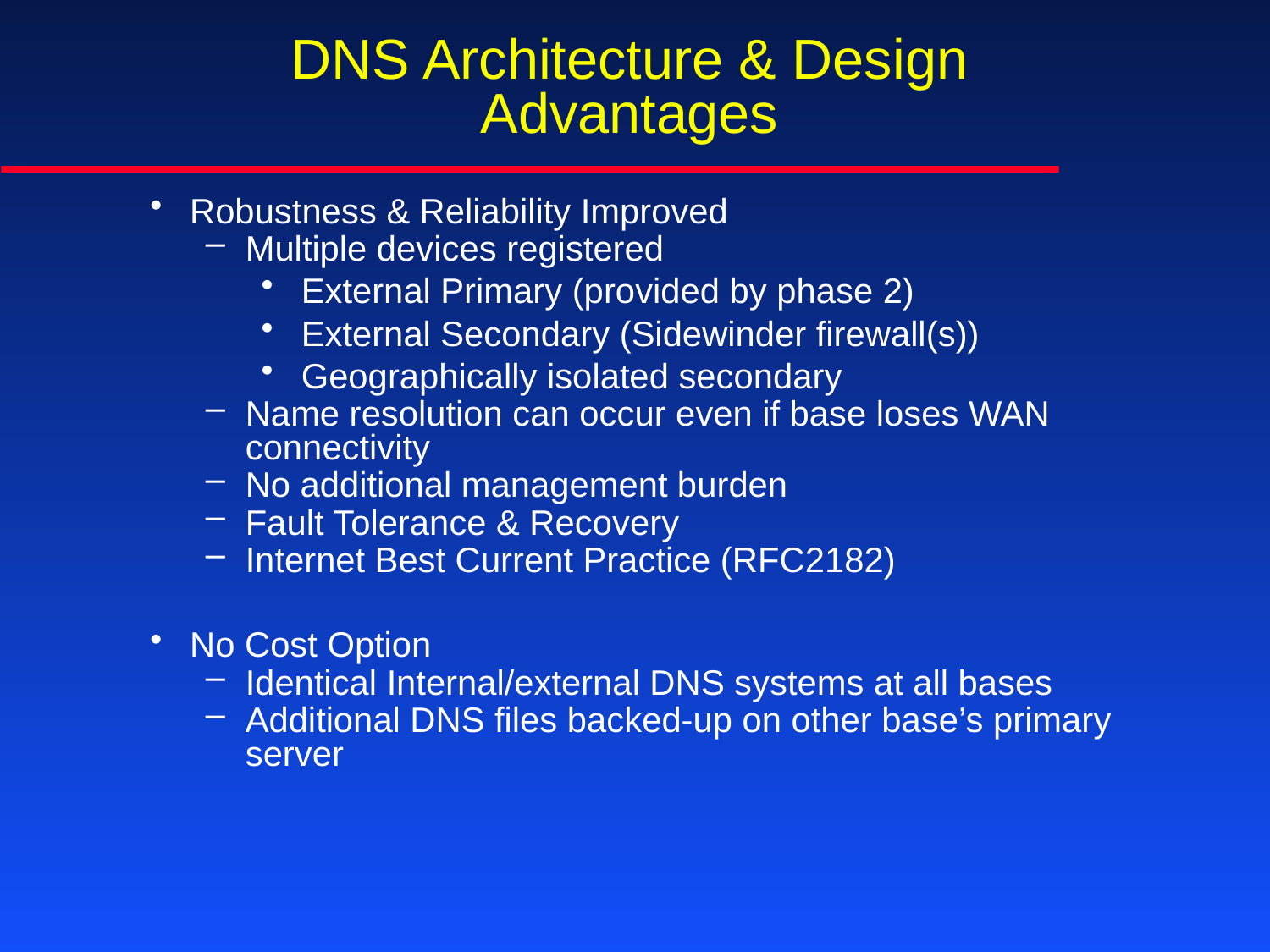

# DNS Architecture & Design Advantages
Robustness & Reliability Improved
Multiple devices registered
External Primary (provided by phase 2)
External Secondary (Sidewinder firewall(s))
Geographically isolated secondary
Name resolution can occur even if base loses WAN connectivity
No additional management burden
Fault Tolerance & Recovery
Internet Best Current Practice (RFC2182)

No Cost Option
Identical Internal/external DNS systems at all bases
Additional DNS files backed-up on other base’s primary server